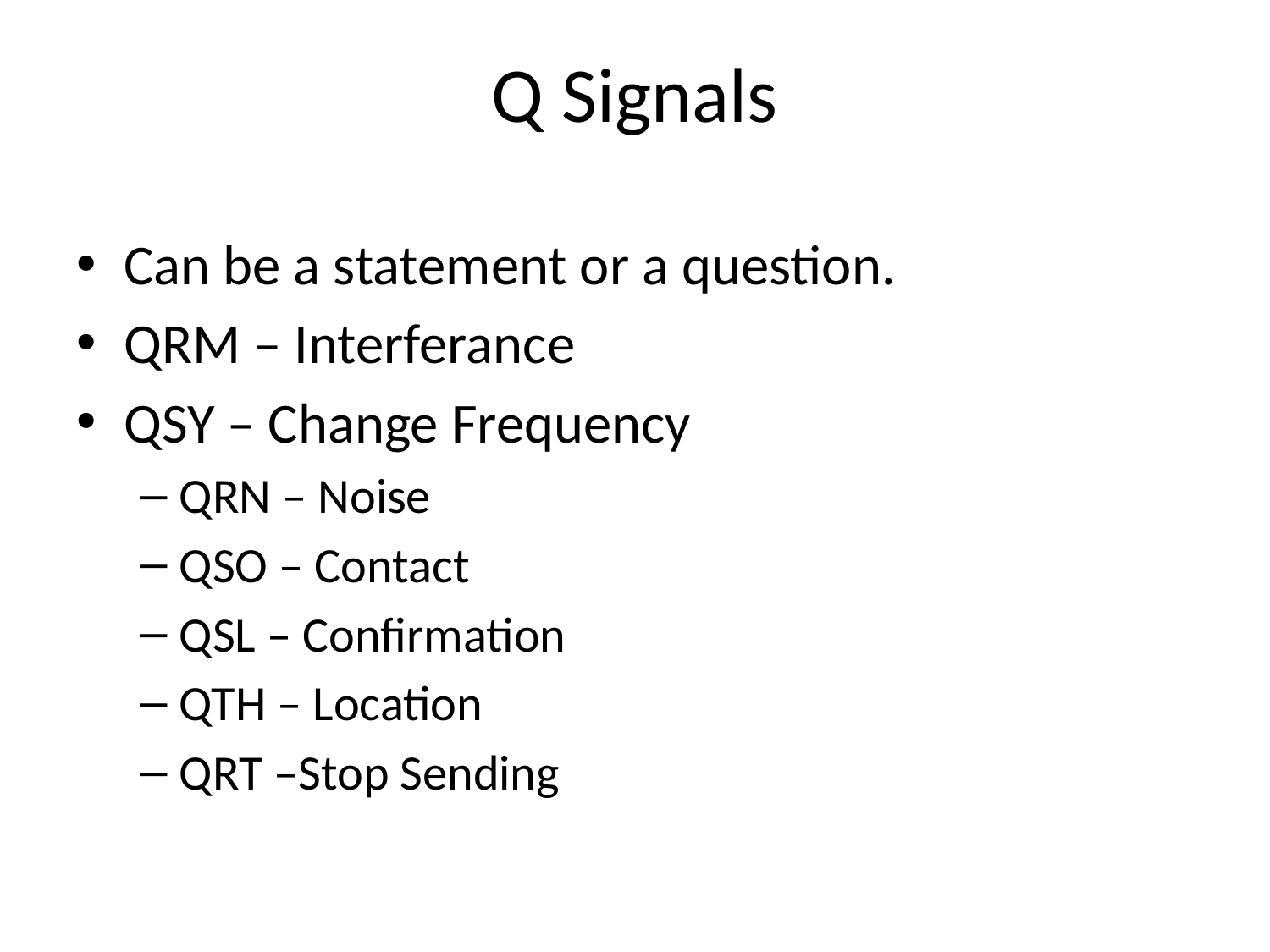

# Q Signals
Can be a statement or a question.
QRM – Interferance
QSY – Change Frequency
QRN – Noise
QSO – Contact
QSL – Confirmation
QTH – Location
QRT –Stop Sending